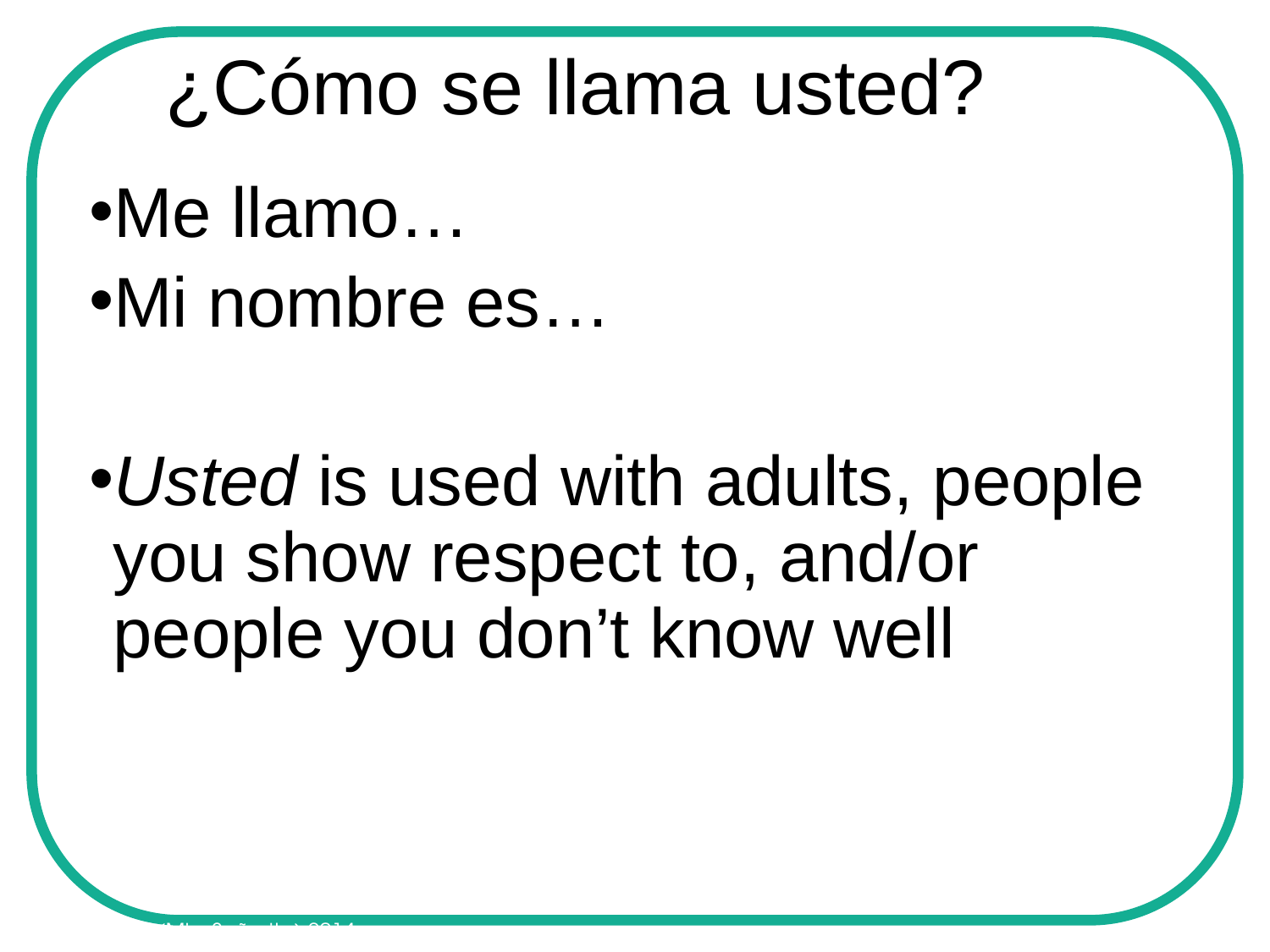

¿Cómo se llama usted?

Me llamo…
Mi nombre es…

Usted is used with adults, people you show respect to, and/or people you don’t know well
© Jessica Hall (Miss Señorita) 2014